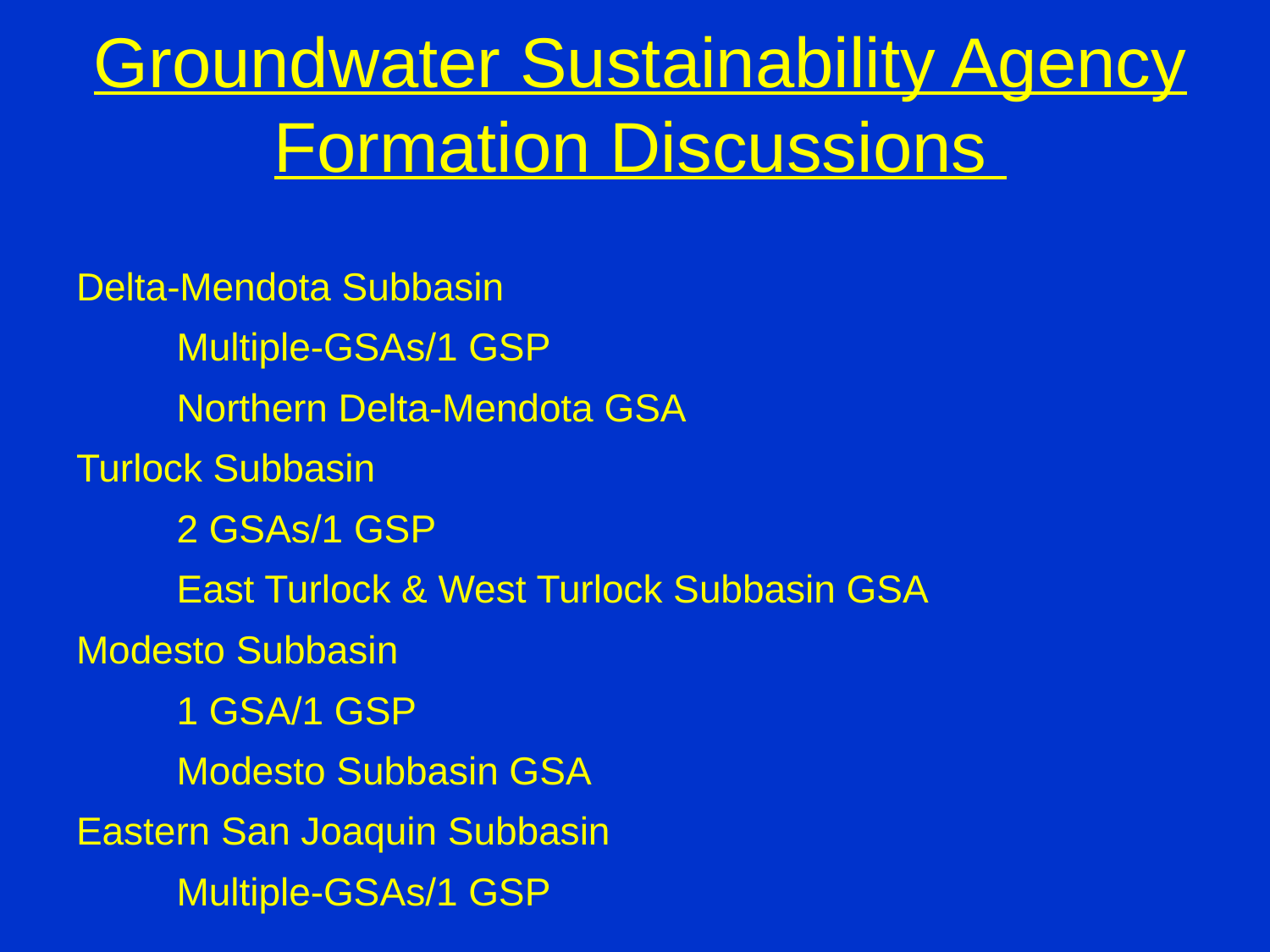

Groundwater Sustainability Agency Formation Discussions
#

Delta-Mendota Subbasin
	Multiple-GSAs/1 GSP
	Northern Delta-Mendota GSA
Turlock Subbasin
	2 GSAs/1 GSP
	East Turlock & West Turlock Subbasin GSA
Modesto Subbasin
	1 GSA/1 GSP
	Modesto Subbasin GSA
Eastern San Joaquin Subbasin
	Multiple-GSAs/1 GSP

1